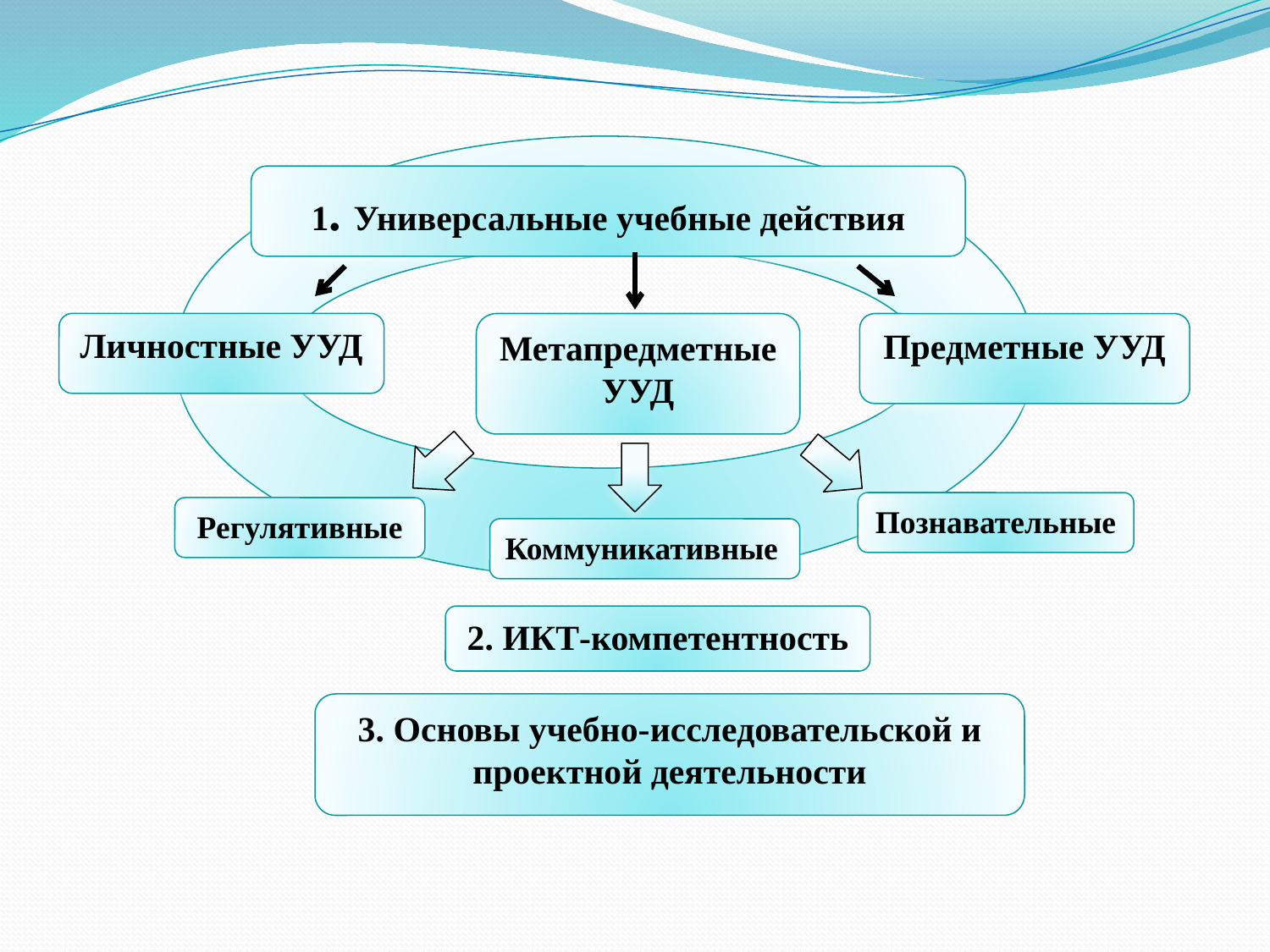

1. Универсальные учебные действия
Личностные УУД
Метапредметные УУД
Предметные УУД

Познавательные
Регулятивные
Коммуникативные
2. ИКТ-компетентность
3. Основы учебно-исследовательской и проектной деятельности